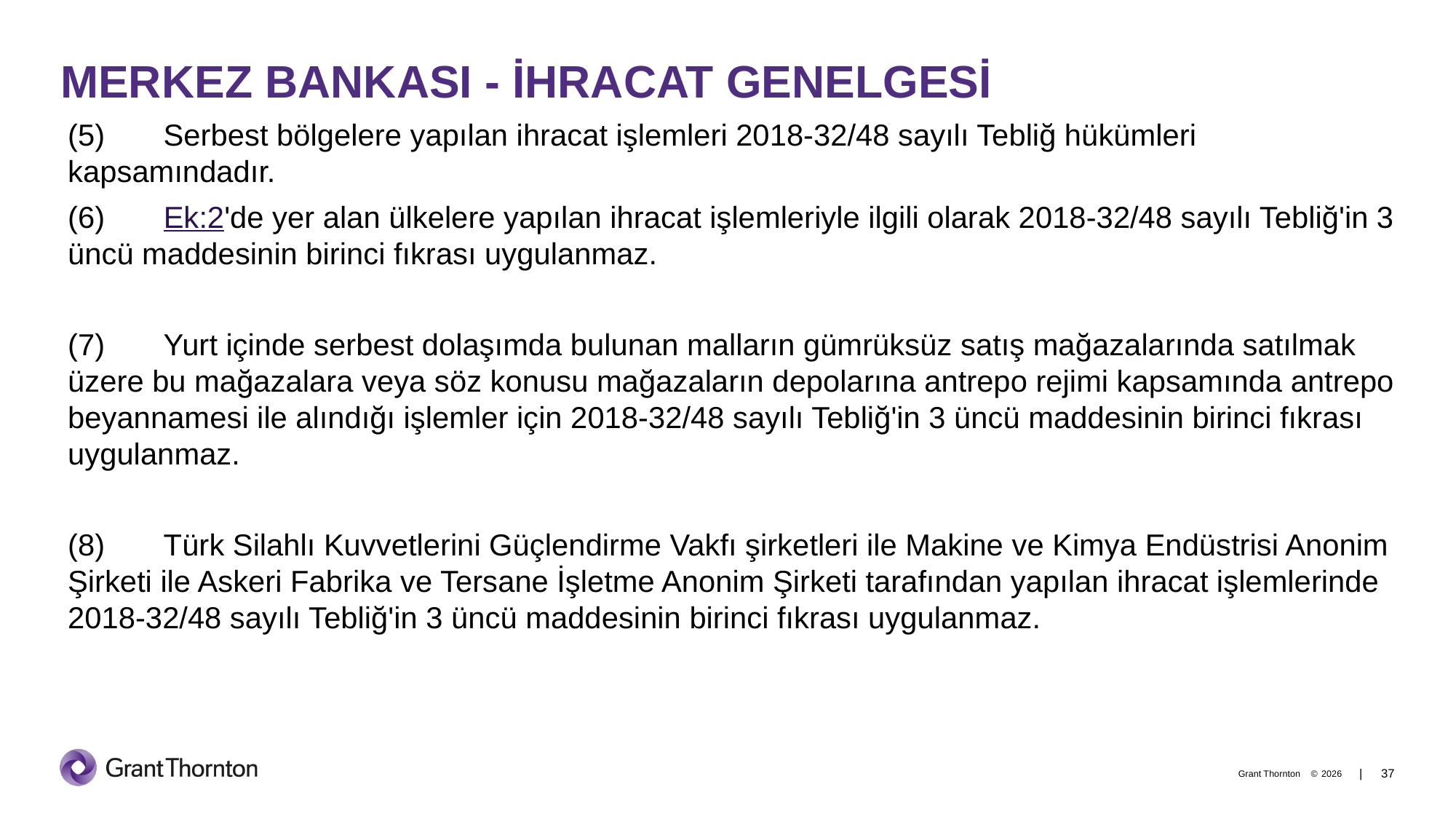

# MERKEZ BANKASI - İHRACAT GENELGESİ
(5)       Serbest bölgelere yapılan ihracat işlemleri 2018-32/48 sayılı Tebliğ hükümleri kapsamındadır.
(6)       Ek:2'de yer alan ülkelere yapılan ihracat işlemleriyle ilgili olarak 2018-32/48 sayılı Tebliğ'in 3 üncü maddesinin birinci fıkrası uygulanmaz.

(7)       Yurt içinde serbest dolaşımda bulunan malların gümrüksüz satış mağazalarında satılmak üzere bu mağazalara veya söz konusu mağazaların depolarına antrepo rejimi kapsamında antrepo beyannamesi ile alındığı işlemler için 2018-32/48 sayılı Tebliğ'in 3 üncü maddesinin birinci fıkrası uygulanmaz.

(8)       Türk Silahlı Kuvvetlerini Güçlendirme Vakfı şirketleri ile Makine ve Kimya Endüstrisi Anonim Şirketi ile Askeri Fabrika ve Tersane İşletme Anonim Şirketi tarafından yapılan ihracat işlemlerinde 2018-32/48 sayılı Tebliğ'in 3 üncü maddesinin birinci fıkrası uygulanmaz.
37